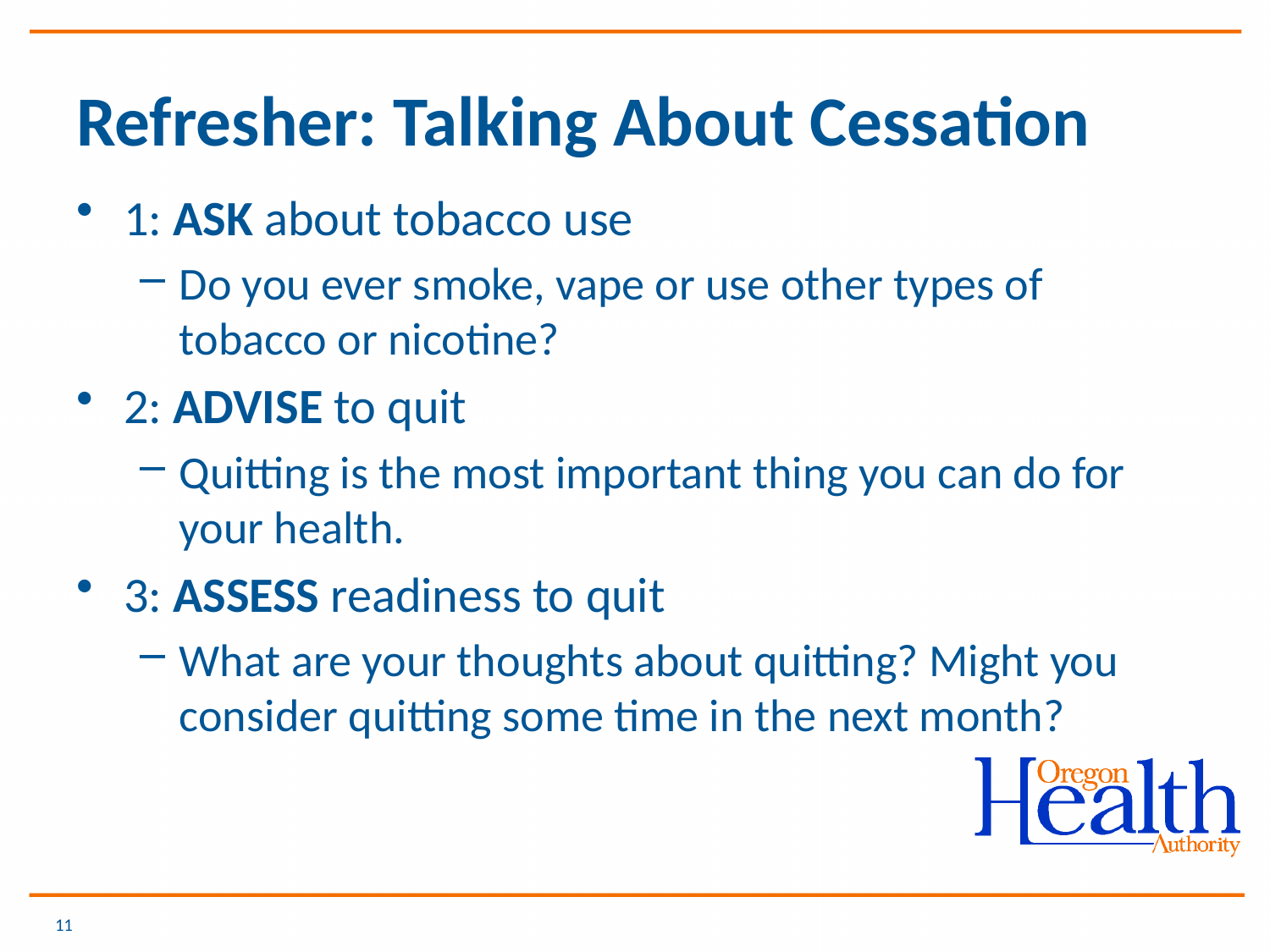

# Refresher: Talking About Cessation
1: ASK about tobacco use
Do you ever smoke, vape or use other types of tobacco or nicotine?
2: ADVISE to quit
Quitting is the most important thing you can do for your health.
3: ASSESS readiness to quit
What are your thoughts about quitting? Might you consider quitting some time in the next month?
11